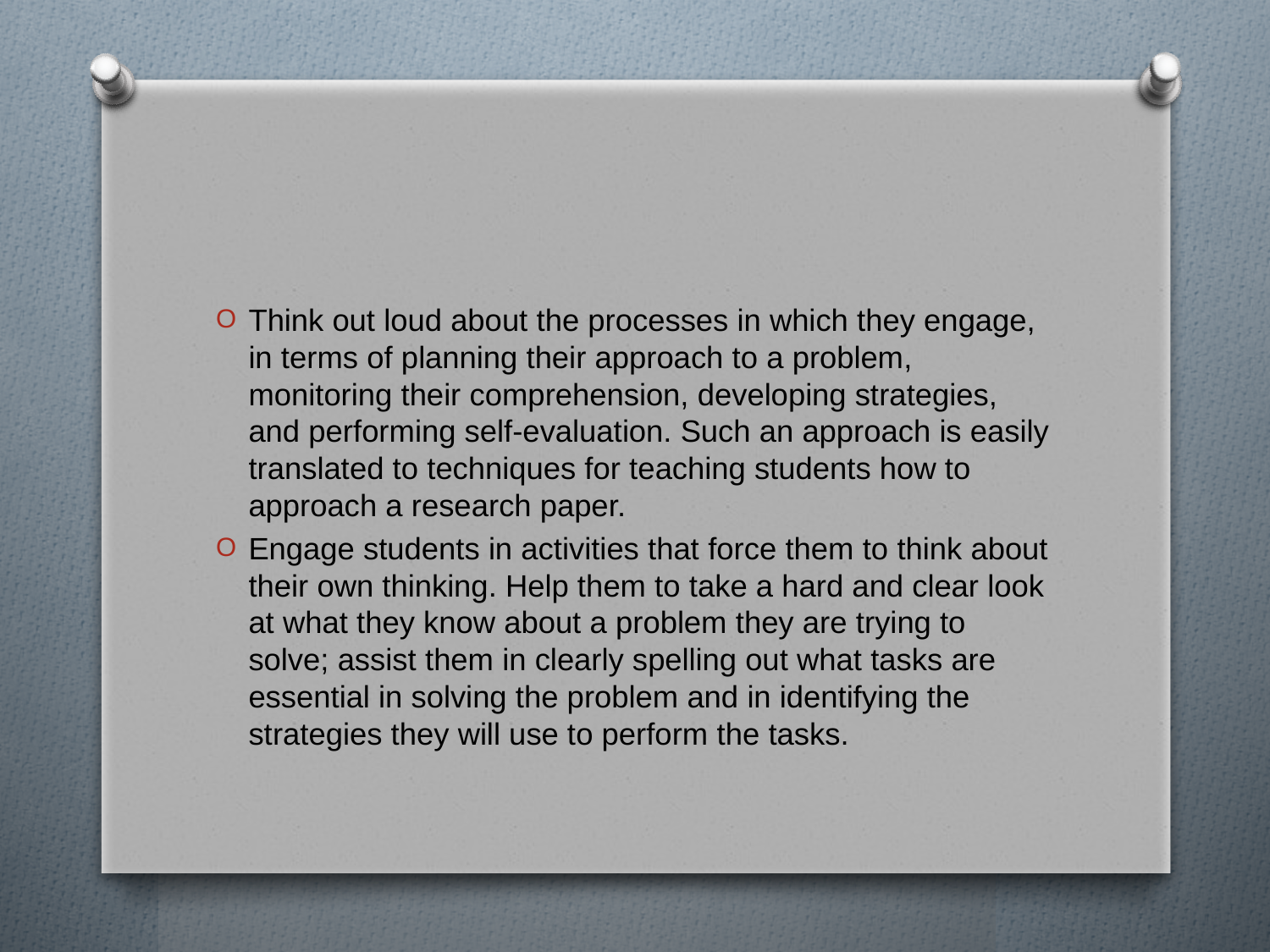

#
Think out loud about the processes in which they engage, in terms of planning their approach to a problem, monitoring their comprehension, developing strategies, and performing self-evaluation. Such an approach is easily translated to techniques for teaching students how to approach a research paper.
Engage students in activities that force them to think about their own thinking. Help them to take a hard and clear look at what they know about a problem they are trying to solve; assist them in clearly spelling out what tasks are essential in solving the problem and in identifying the strategies they will use to perform the tasks.